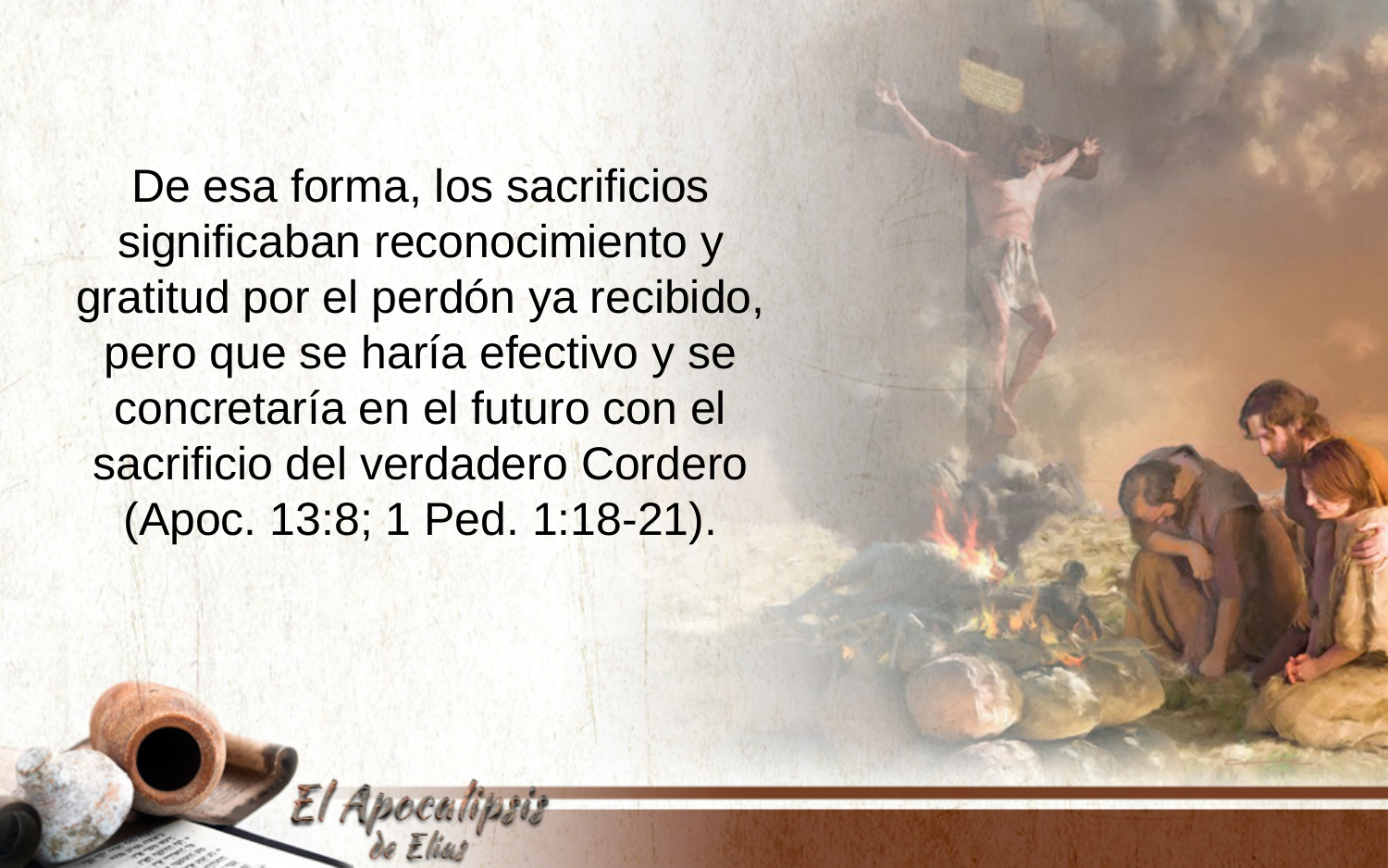

De esa forma, los sacrificios significaban reconocimiento y gratitud por el perdón ya recibido, pero que se haría efectivo y se concretaría en el futuro con el sacrificio del verdadero Cordero (Apoc. 13:8; 1 Ped. 1:18-21).